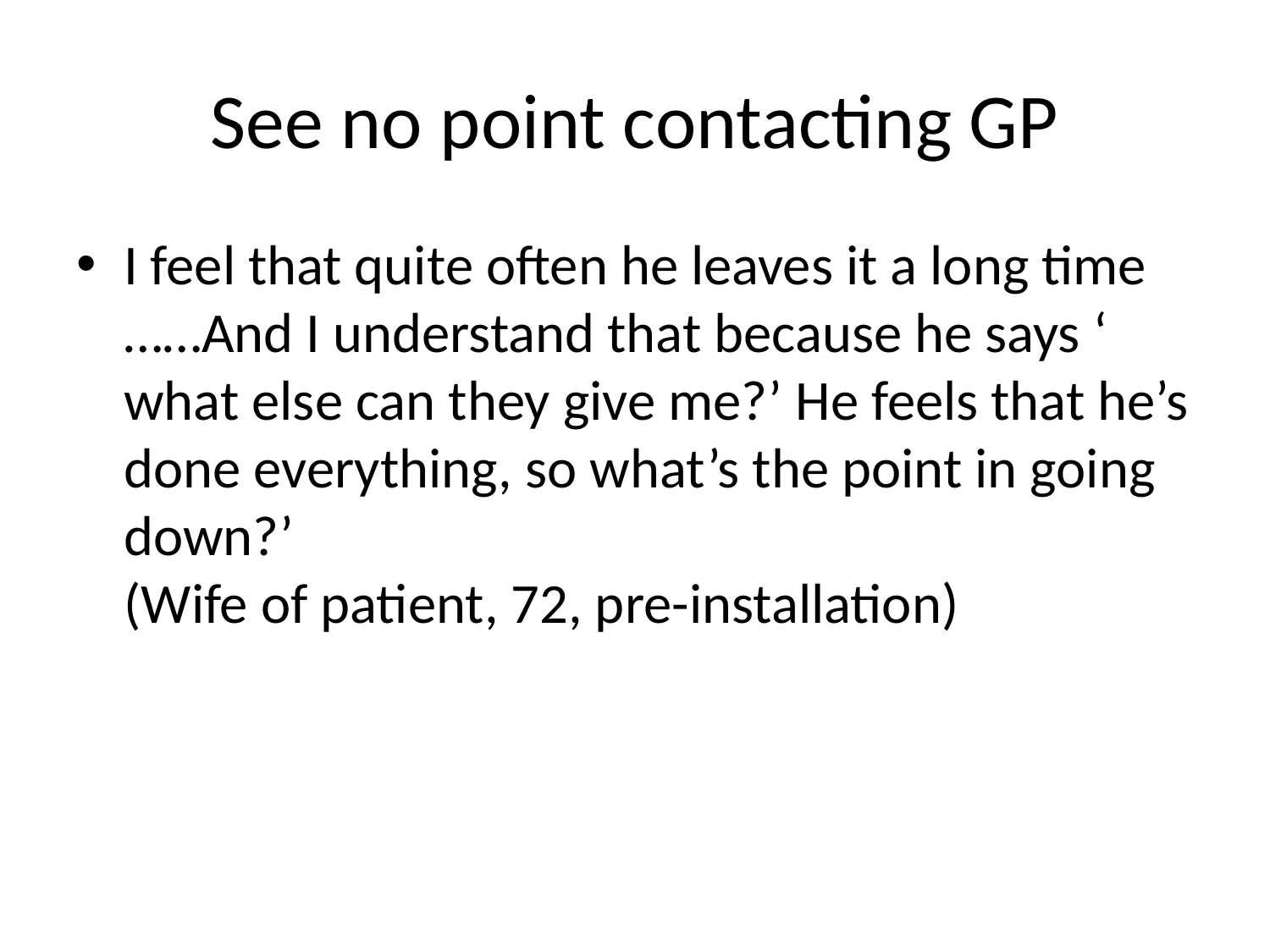

# See no point contacting GP
I feel that quite often he leaves it a long time ……And I understand that because he says ‘ what else can they give me?’ He feels that he’s done everything, so what’s the point in going down?’ 	 		   	        			(Wife of patient, 72, pre-installation)